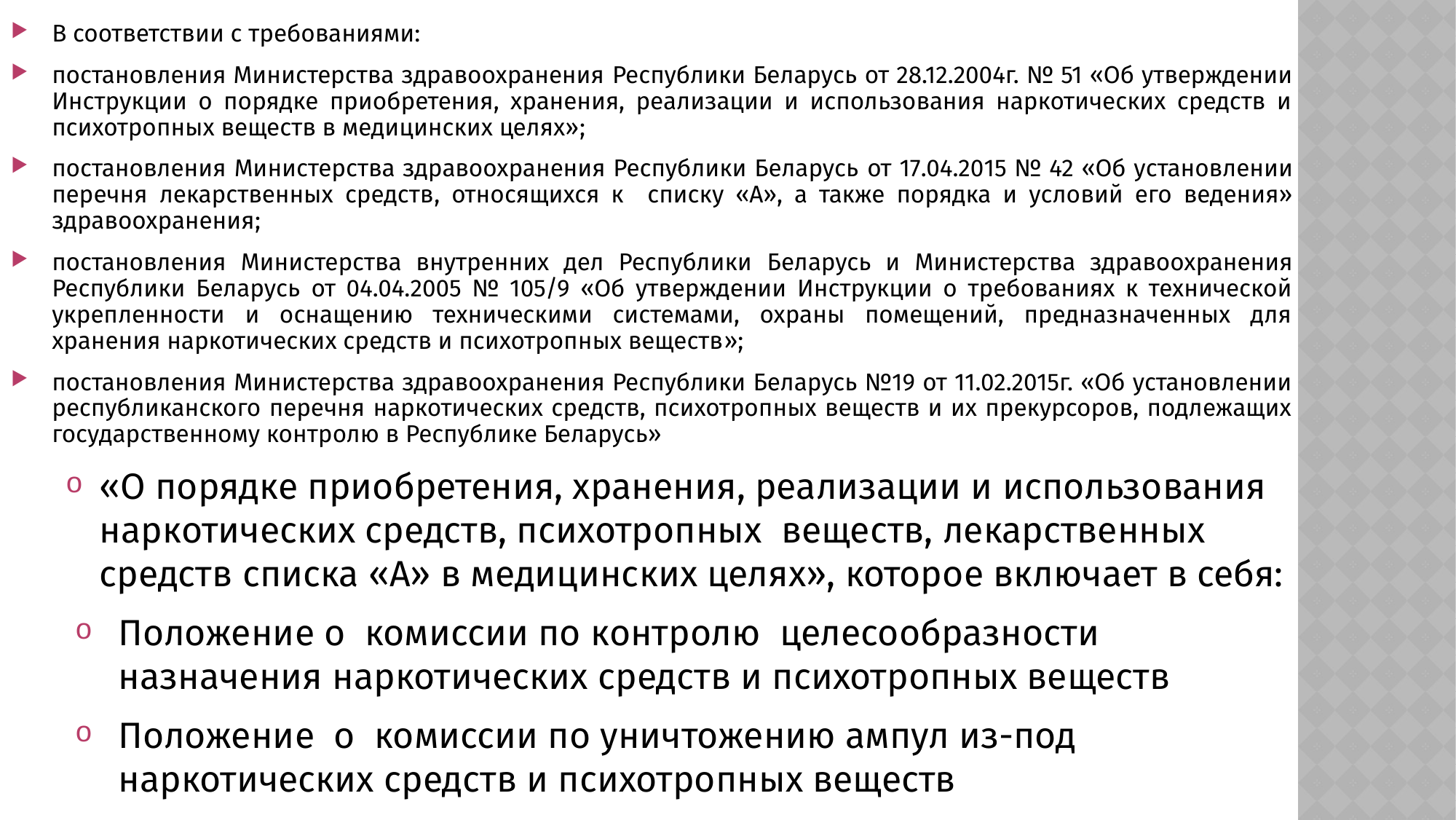

В соответствии с требованиями:
постановления Министерства здравоохранения Республики Беларусь от 28.12.2004г. № 51 «Об утверждении Инструкции о порядке приобретения, хранения, реализации и использования наркотических средств и психотропных веществ в медицинских целях»;
постановления Министерства здравоохранения Республики Беларусь от 17.04.2015 № 42 «Об установлении перечня лекарственных средств, относящихся к  списку «А», а также порядка и условий его ведения» здравоохранения;
постановления Министерства внутренних дел Республики Беларусь и Министерства здравоохранения Республики Беларусь от 04.04.2005 № 105/9 «Об утверждении Инструкции о требованиях к технической укрепленности и оснащению техническими системами, охраны помещений, предназначенных для хранения наркотических средств и психотропных веществ»;
постановления Министерства здравоохранения Республики Беларусь №19 от 11.02.2015г. «Об установлении республиканского перечня наркотических средств, психотропных веществ и их прекурсоров, подлежащих государственному контролю в Республике Беларусь»
«О порядке приобретения, хранения, реализации и использования наркотических средств, психотропных  веществ, лекарственных средств списка «А» в медицинских целях», которое включает в себя:
Положение о  комиссии по контролю  целесообразности назначения наркотических средств и психотропных веществ
Положение  о  комиссии по уничтожению ампул из-под  наркотических средств и психотропных веществ